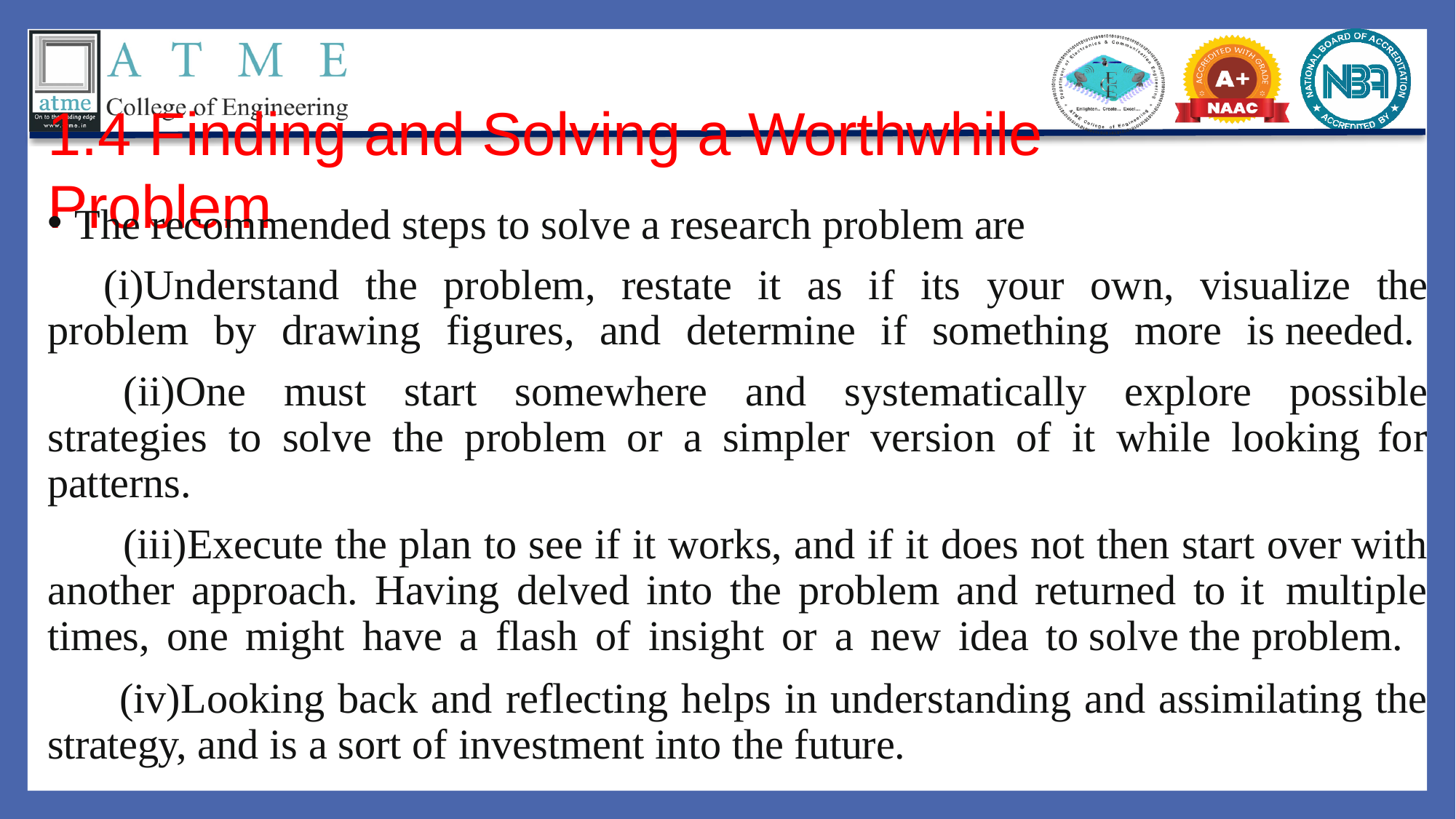

1.4 Finding and Solving a Worthwhile Problem
The recommended steps to solve a research problem are
Understand the problem, restate it as if its your own, visualize the problem  by  drawing  figures,  and  determine  if  something  more  is needed.
One  must  start  somewhere  and  systematically  explore  possible strategies to solve the problem or a simpler version of it while looking for patterns.
Execute the plan to see if it works, and if it does not then start over with another approach. Having delved into the problem and returned to it multiple times, one might have a flash of insight or a new idea to solve the problem.
Looking back and reflecting helps in understanding and assimilating the strategy, and is a sort of investment into the future.